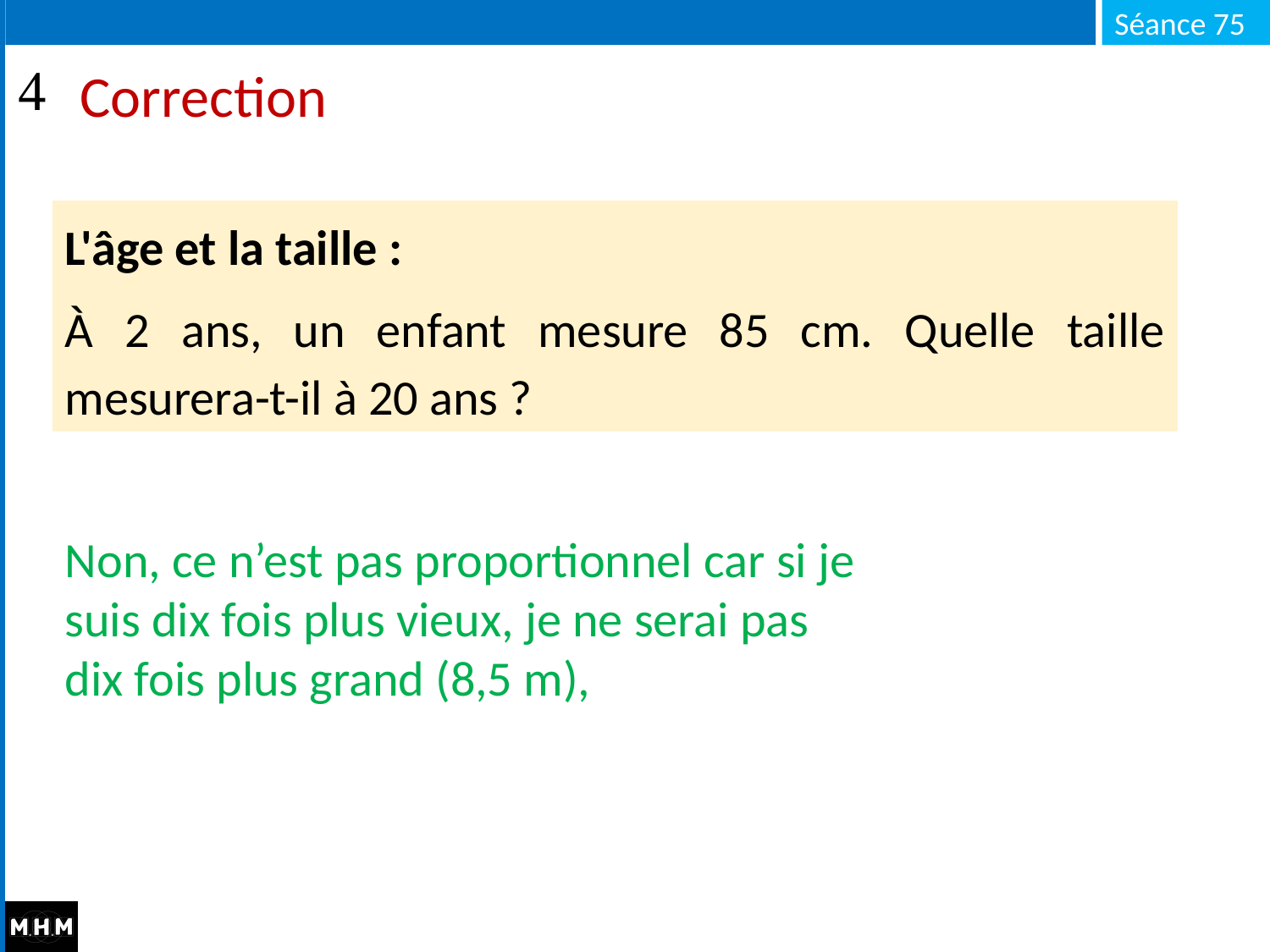

# Correction
L'âge et la taille :
À 2 ans, un enfant mesure 85 cm. Quelle taille mesurera-t-il à 20 ans ?
Non, ce n’est pas proportionnel car si je suis dix fois plus vieux, je ne serai pas dix fois plus grand (8,5 m),